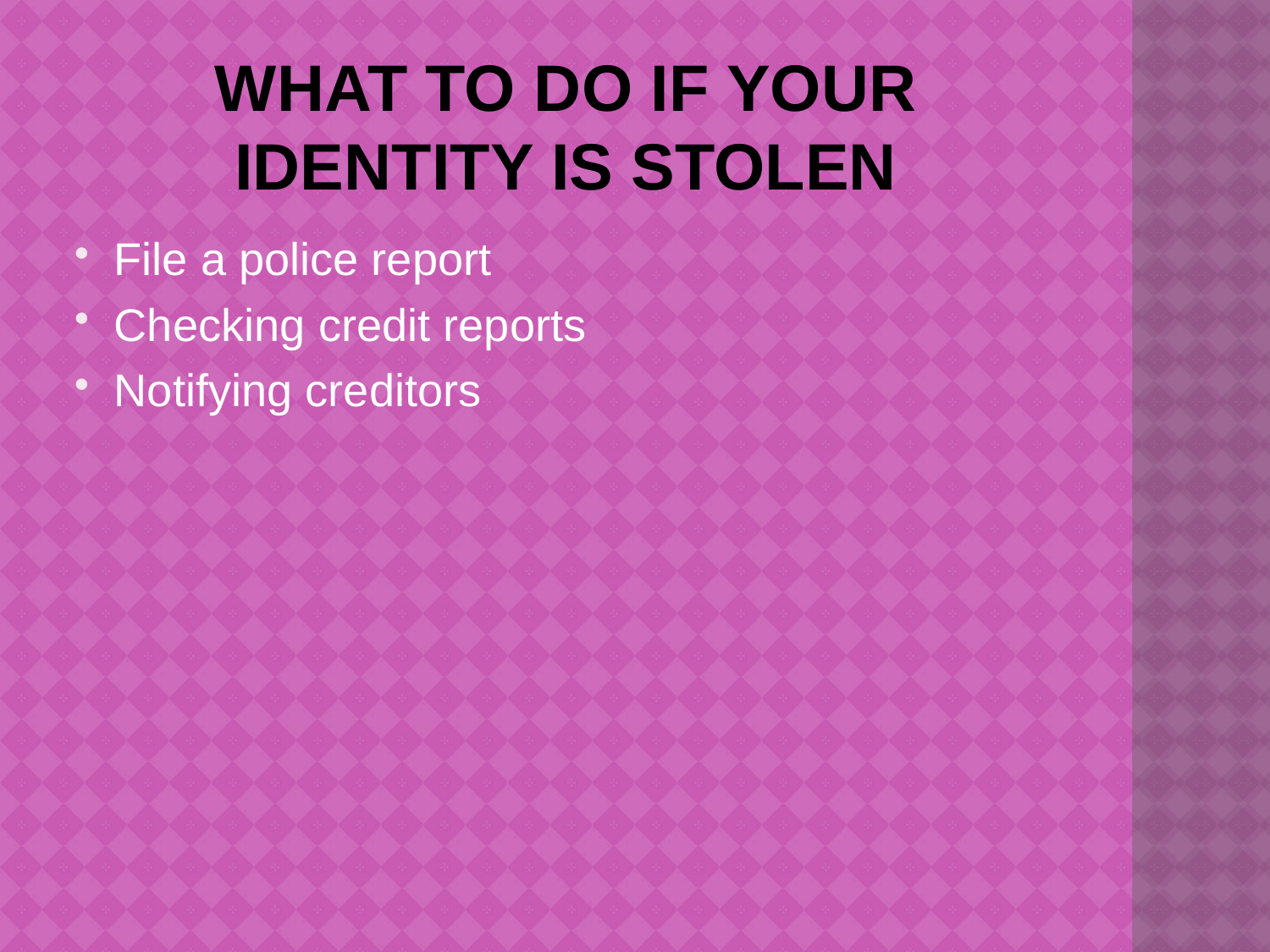

# What to do if your identity is stolen
File a police report
Checking credit reports
Notifying creditors